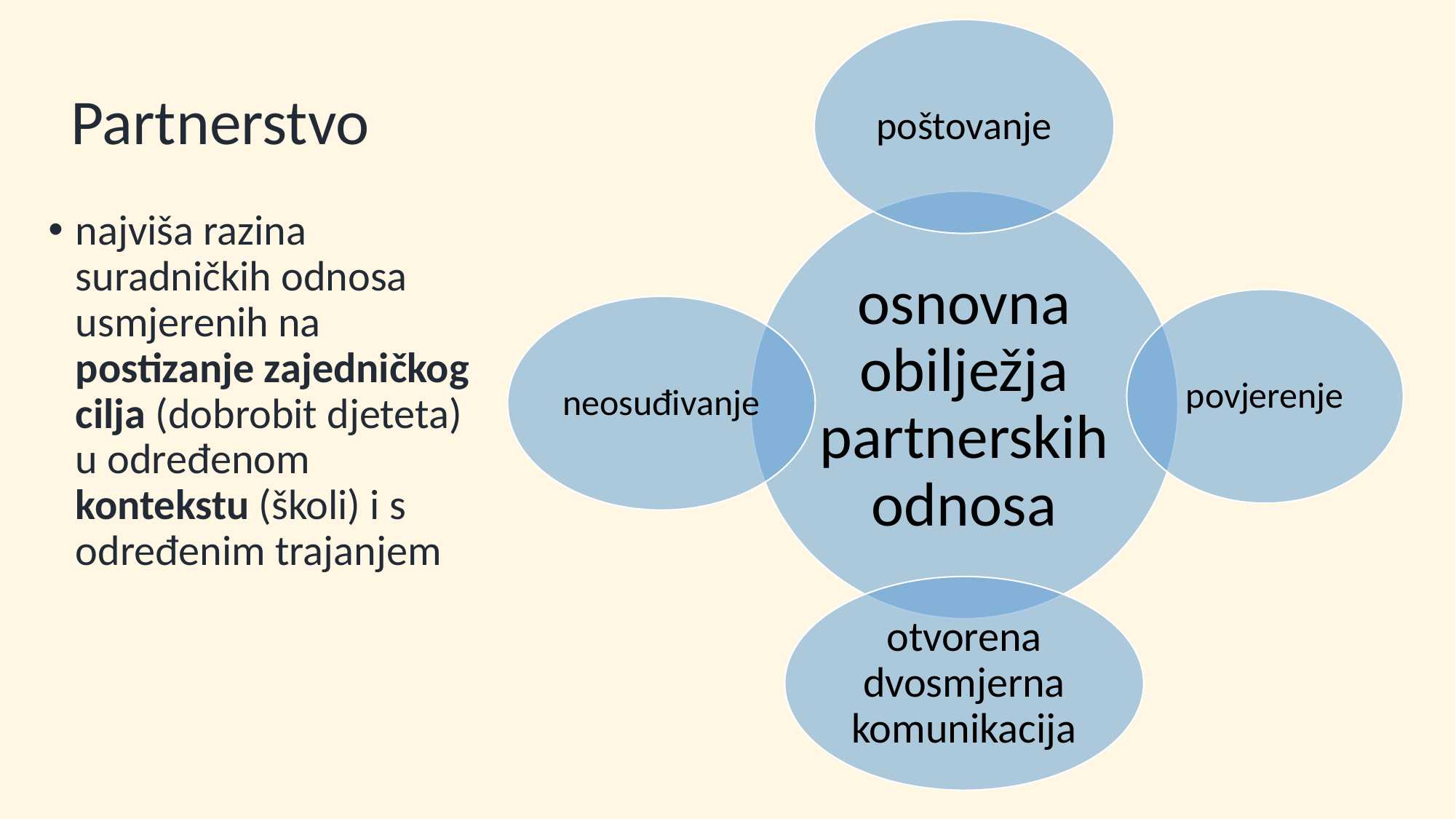

osnovna obilježja partnerskih odnosa
poštovanje
povjerenje
otvorena dvosmjerna komunikacija
neosuđivanje
# Partnerstvo
najviša razina suradničkih odnosa usmjerenih na postizanje zajedničkog cilja (dobrobit djeteta) u određenom kontekstu (školi) i s određenim trajanjem